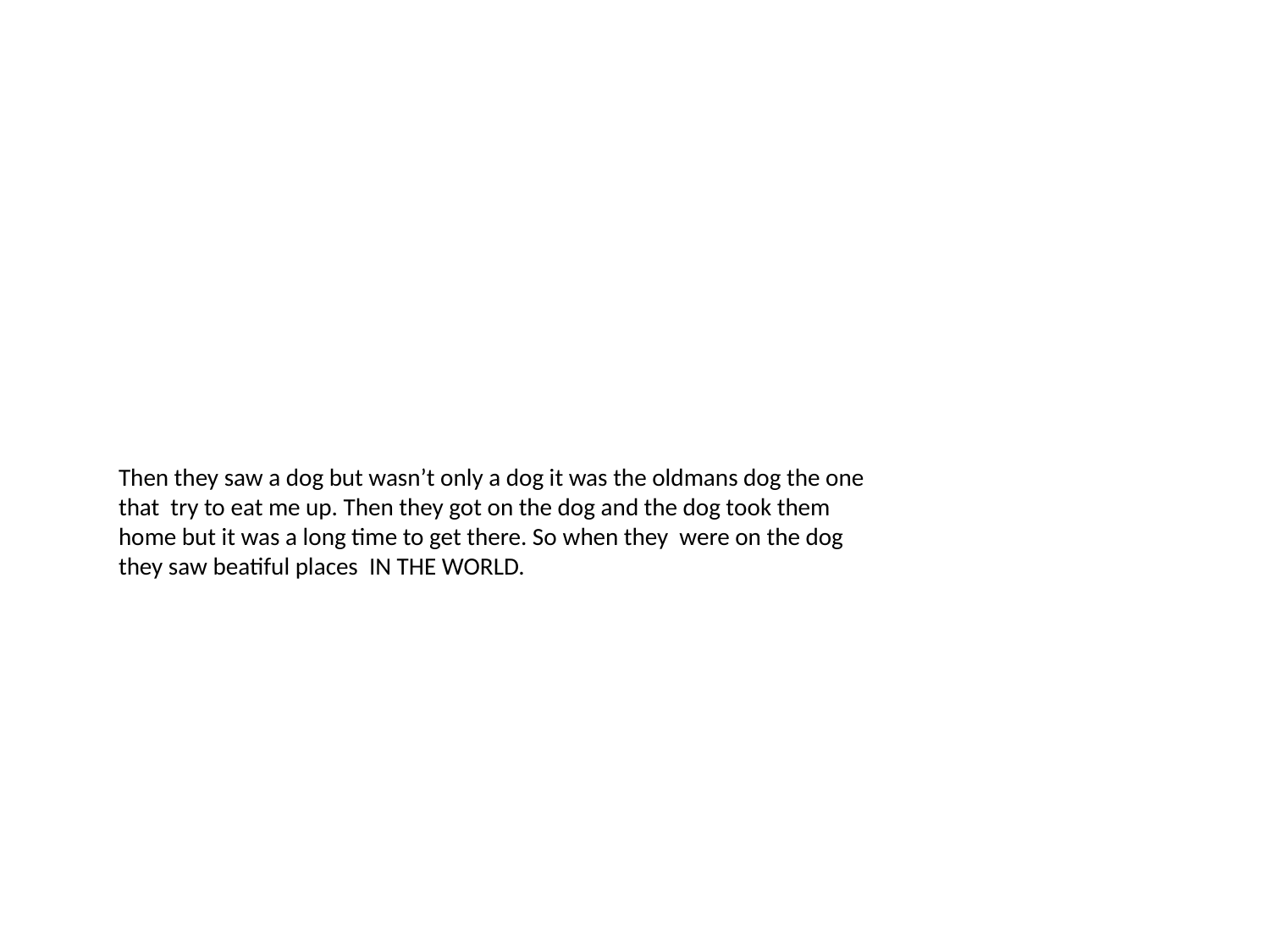

Then they saw a dog but wasn’t only a dog it was the oldmans dog the one that  try to eat me up. Then they got on the dog and the dog took them home but it was a long time to get there. So when they  were on the dog  they saw beatiful places  IN THE WORLD.
#